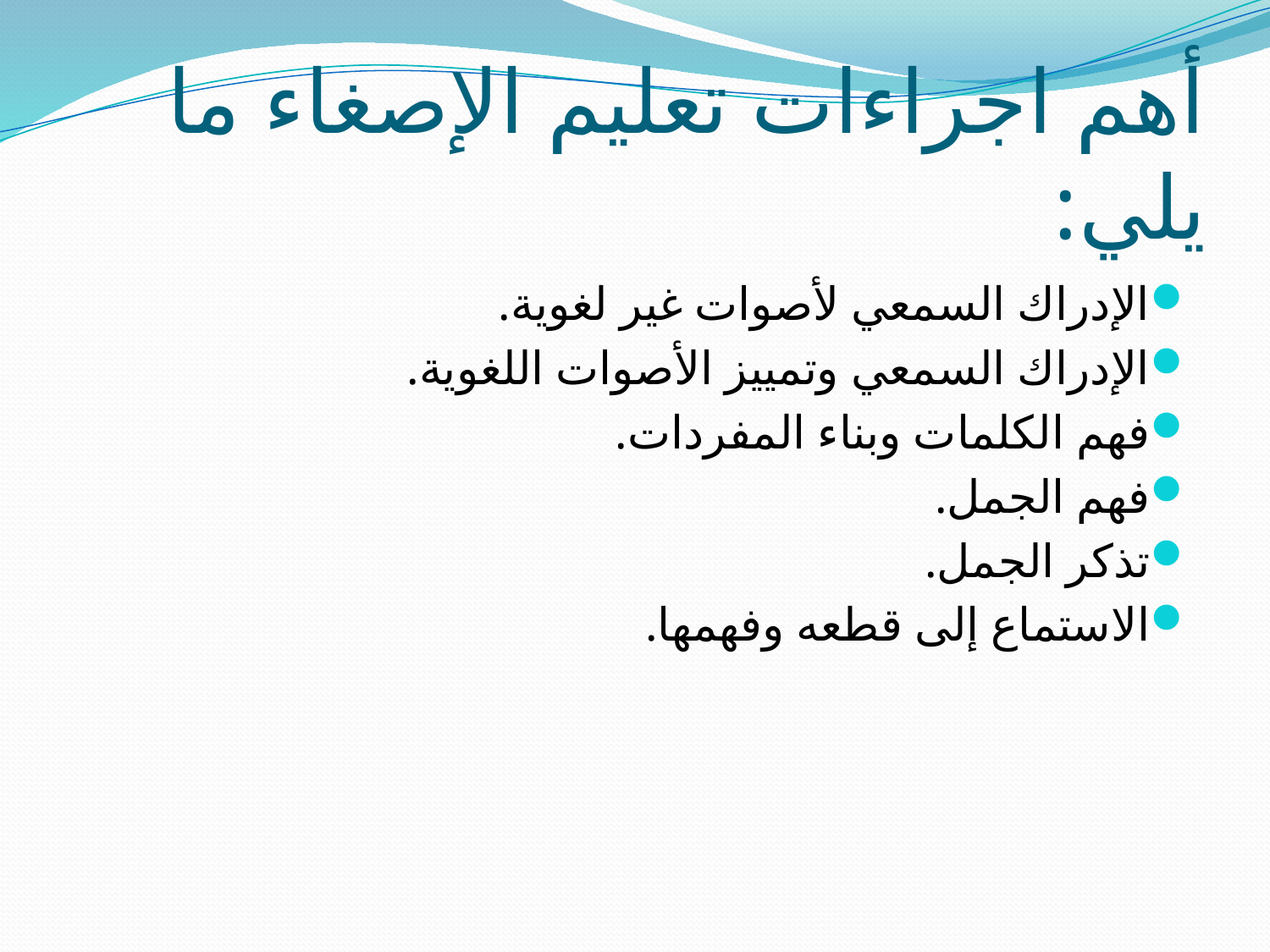

# أهم اجراءات تعليم الإصغاء ما يلي:
الإدراك السمعي لأصوات غير لغوية.
الإدراك السمعي وتمييز الأصوات اللغوية.
فهم الكلمات وبناء المفردات.
فهم الجمل.
تذكر الجمل.
الاستماع إلى قطعه وفهمها.